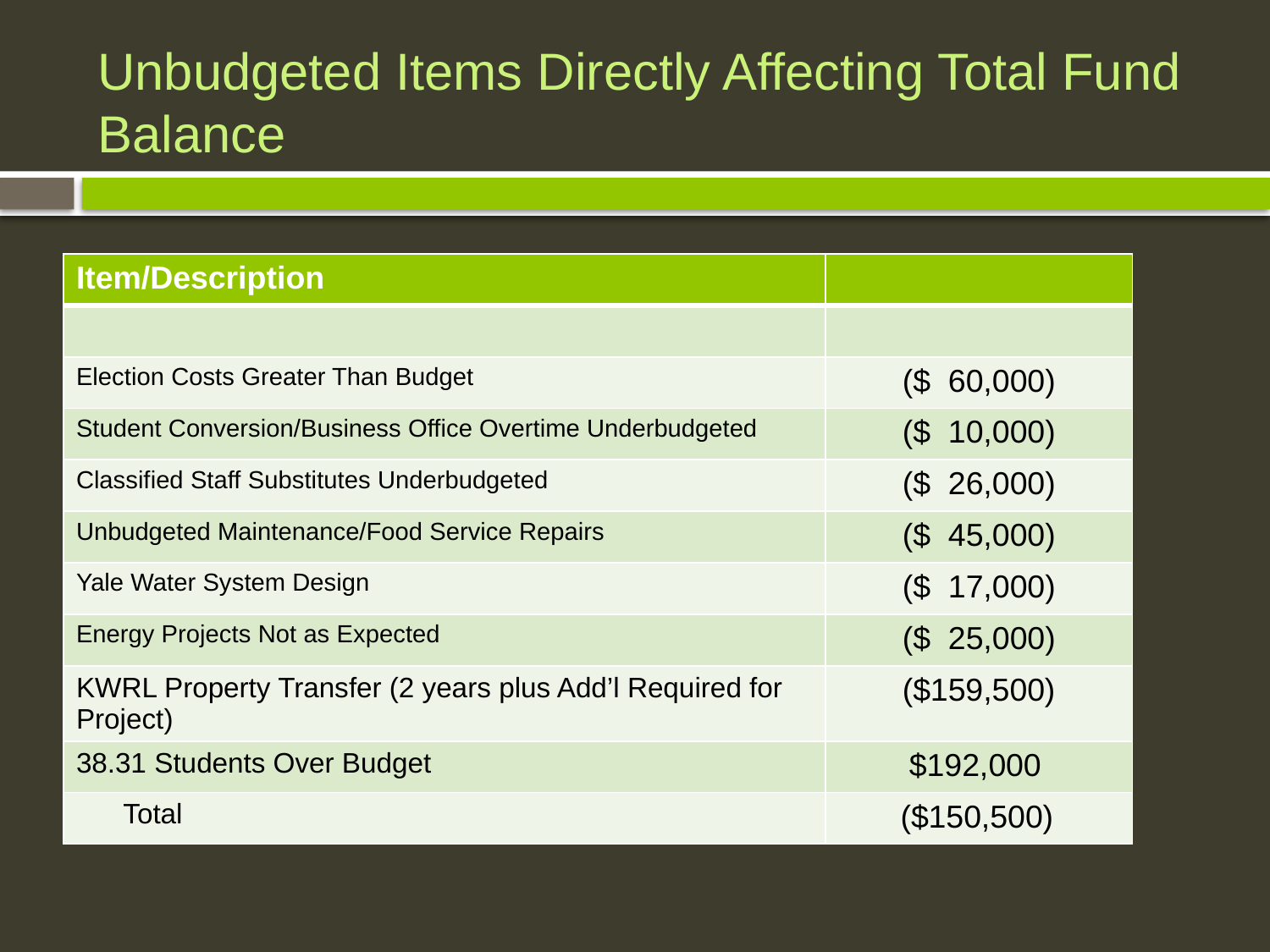

# Unbudgeted Items Directly Affecting Total Fund Balance
| Item/Description |  |
| --- | --- |
|  |  |
| Election Costs Greater Than Budget | ($ 60,000) |
| Student Conversion/Business Office Overtime Underbudgeted | ($ 10,000) |
| Classified Staff Substitutes Underbudgeted | ($ 26,000) |
| Unbudgeted Maintenance/Food Service Repairs | ($ 45,000) |
| Yale Water System Design | ($ 17,000) |
| Energy Projects Not as Expected | ($ 25,000) |
| KWRL Property Transfer (2 years plus Add’l Required for Project) | ($159,500) |
| 38.31 Students Over Budget | $192,000 |
| Total | ($150,500) |